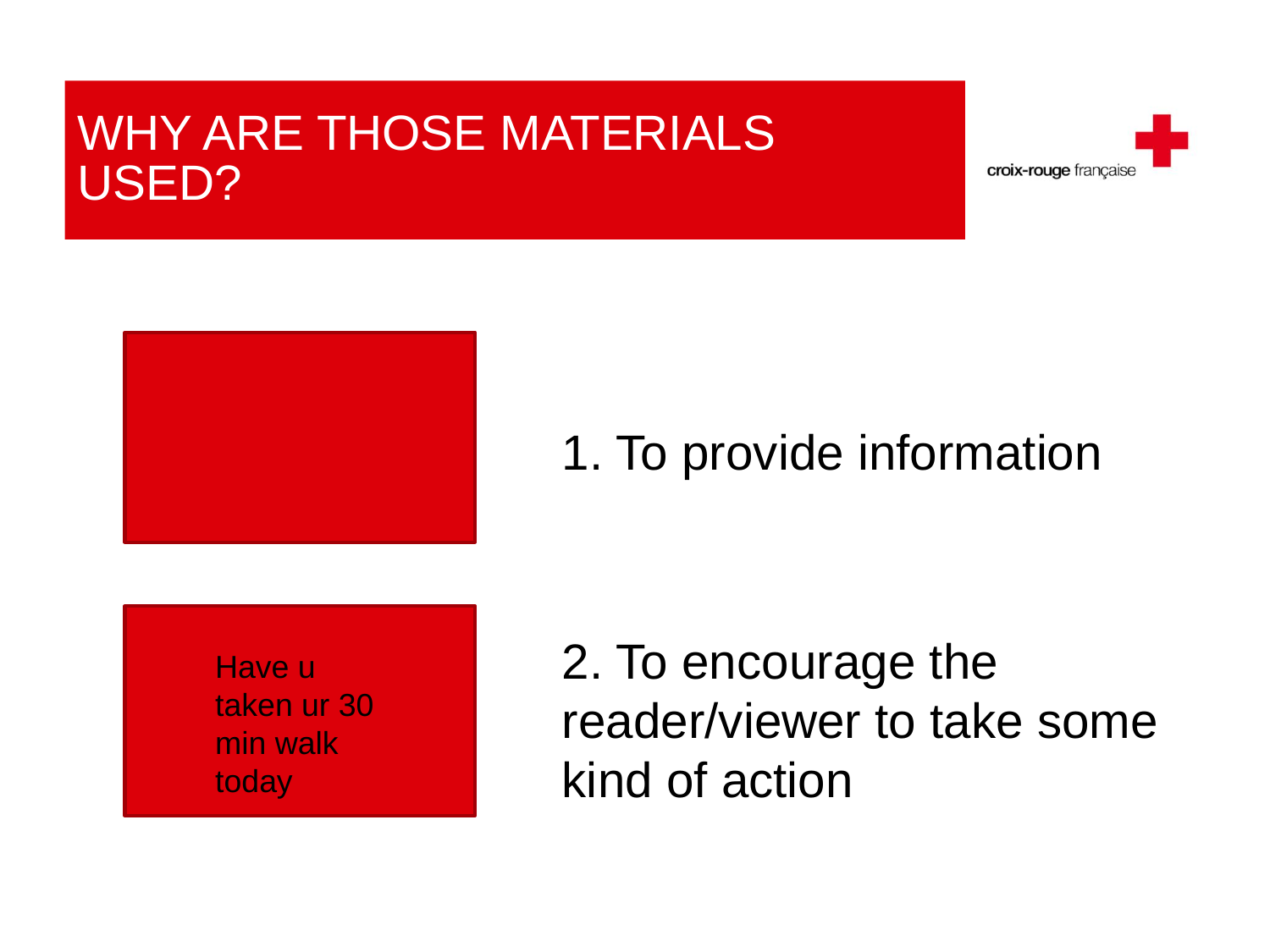

# Why are those materials used?

1. To provide information

2. To encourage the reader/viewer to take some kind of action
Have u taken ur 30 min walk today